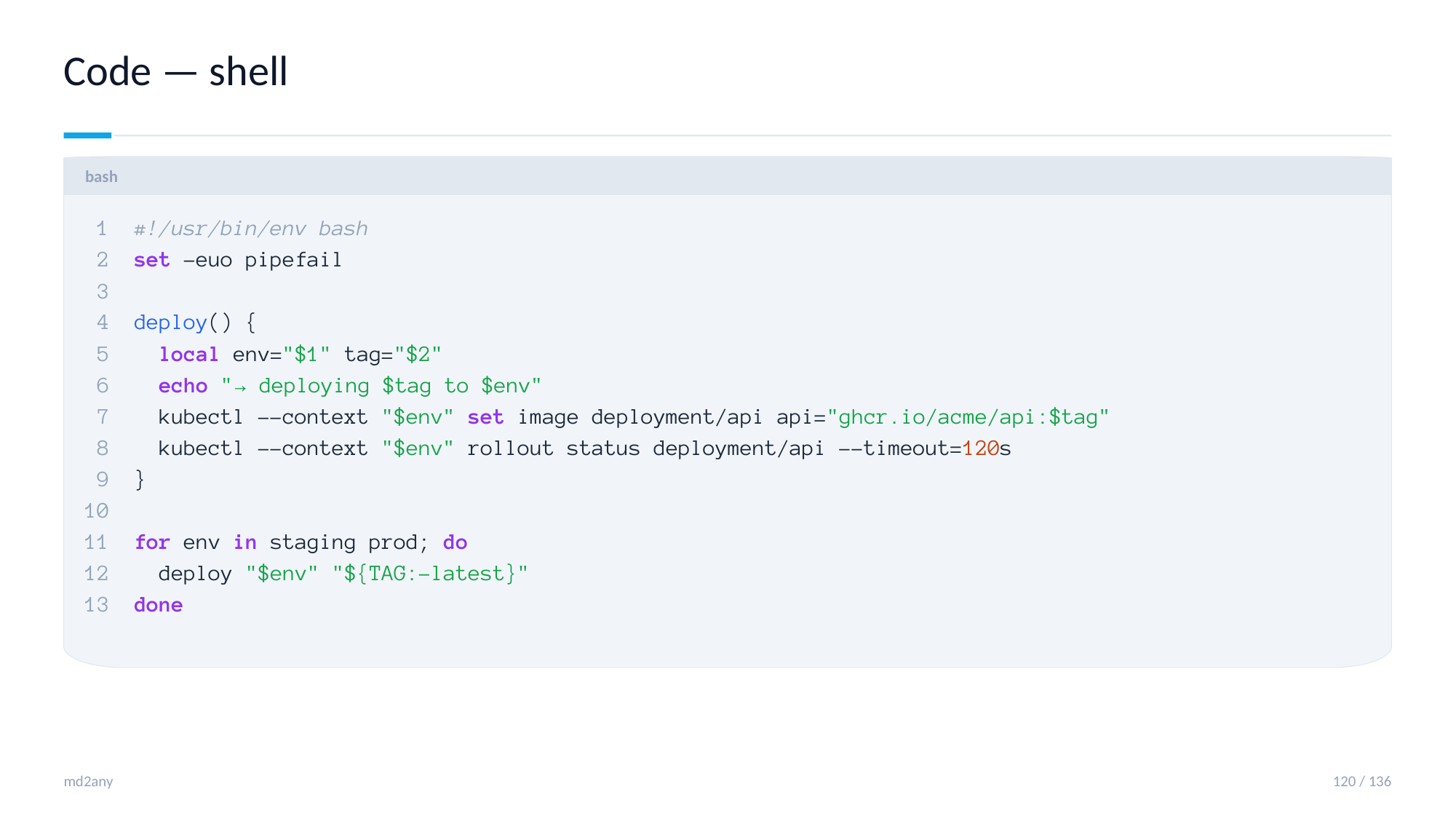

Code — shell

bash
 1  #!/usr/bin/env bash
 2  set -euo pipefail
 3
 4  deploy() {
 5    local env="$1" tag="$2"
 6    echo "→ deploying $tag to $env"
 7    kubectl --context "$env" set image deployment/api api="ghcr.io/acme/api:$tag"
 8    kubectl --context "$env" rollout status deployment/api --timeout=120s
 9  }
10
11  for env in staging prod; do
12    deploy "$env" "${TAG:-latest}"
13  done
md2any
120 / 136